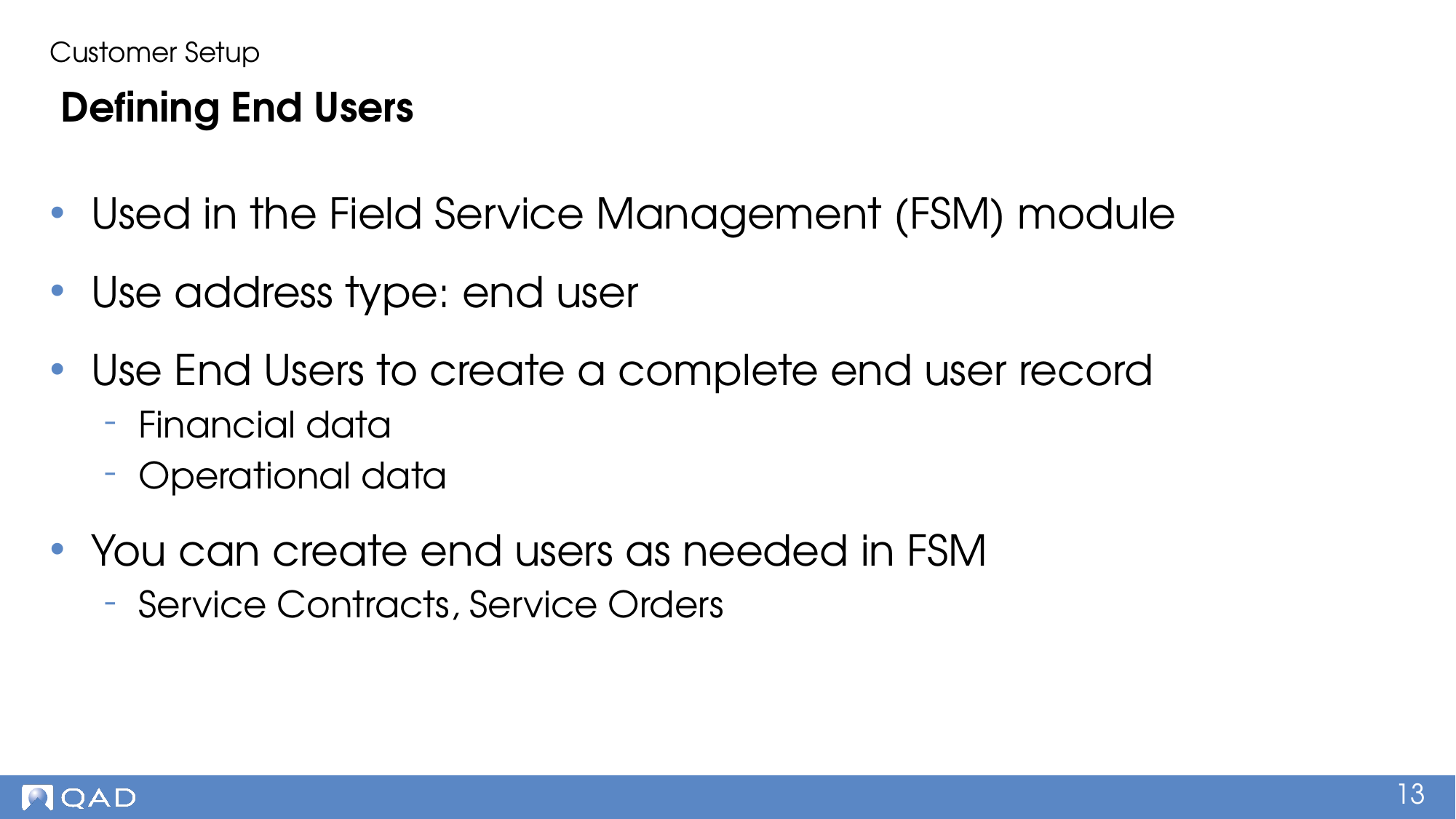

Customer Setup
# Defining End Users
Used in the Field Service Management (FSM) module
Use address type: end user
Use End Users to create a complete end user record
Financial data
Operational data
You can create end users as needed in FSM
Service Contracts, Service Orders

13